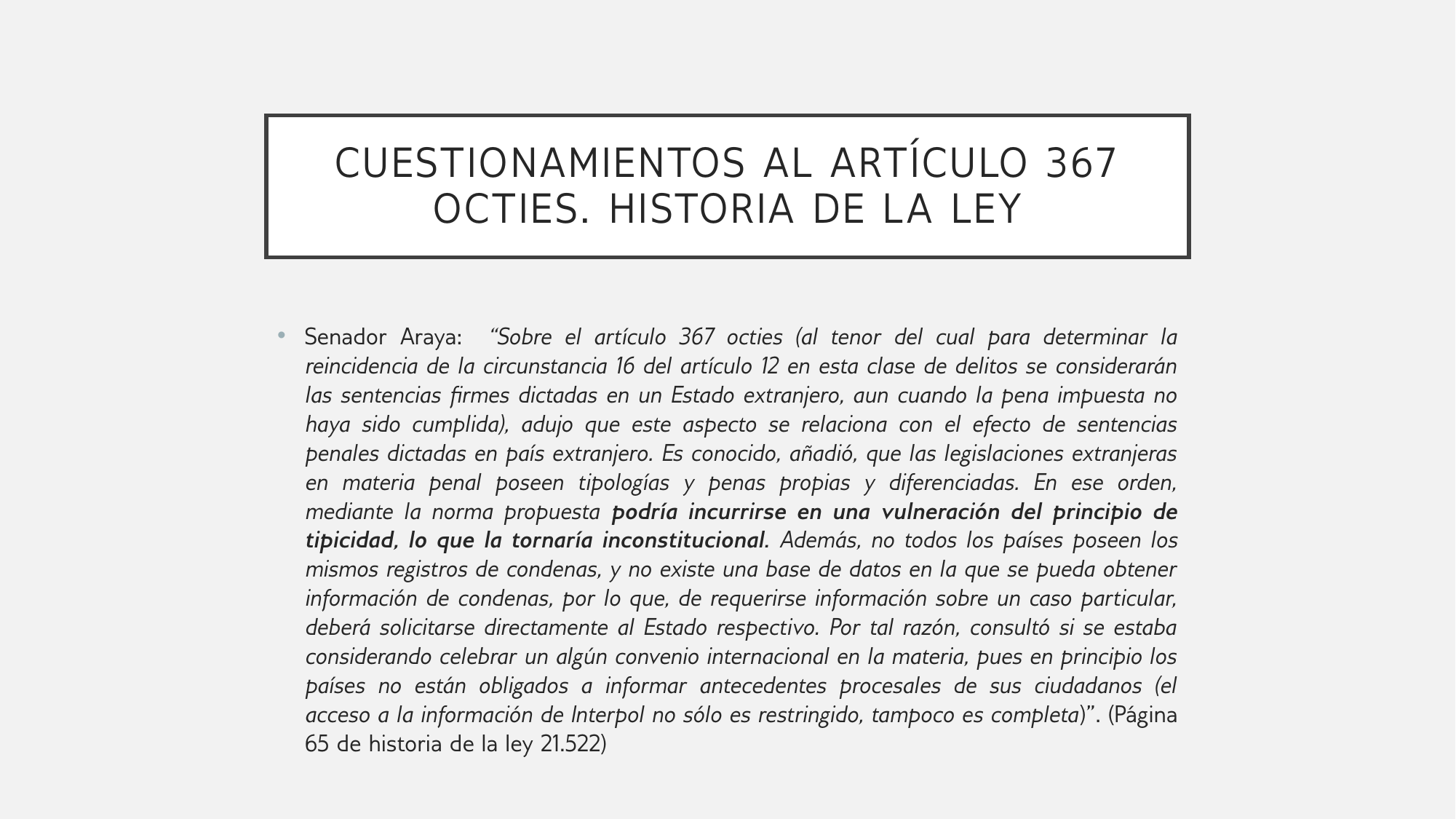

# Cuestionamientos al artículo 367 octies. Historia de la ley
Senador Araya:  “Sobre el artículo 367 octies (al tenor del cual para determinar la reincidencia de la circunstancia 16 del artículo 12 en esta clase de delitos se considerarán las sentencias firmes dictadas en un Estado extranjero, aun cuando la pena impuesta no haya sido cumplida), adujo que este aspecto se relaciona con el efecto de sentencias penales dictadas en país extranjero. Es conocido, añadió, que las legislaciones extranjeras en materia penal poseen tipologías y penas propias y diferenciadas. En ese orden, mediante la norma propuesta podría incurrirse en una vulneración del principio de tipicidad, lo que la tornaría inconstitucional. Además, no todos los países poseen los mismos registros de condenas, y no existe una base de datos en la que se pueda obtener información de condenas, por lo que, de requerirse información sobre un caso particular, deberá solicitarse directamente al Estado respectivo. Por tal razón, consultó si se estaba considerando celebrar un algún convenio internacional en la materia, pues en principio los países no están obligados a informar antecedentes procesales de sus ciudadanos (el acceso a la información de Interpol no sólo es restringido, tampoco es completa)”. (Página 65 de historia de la ley 21.522)